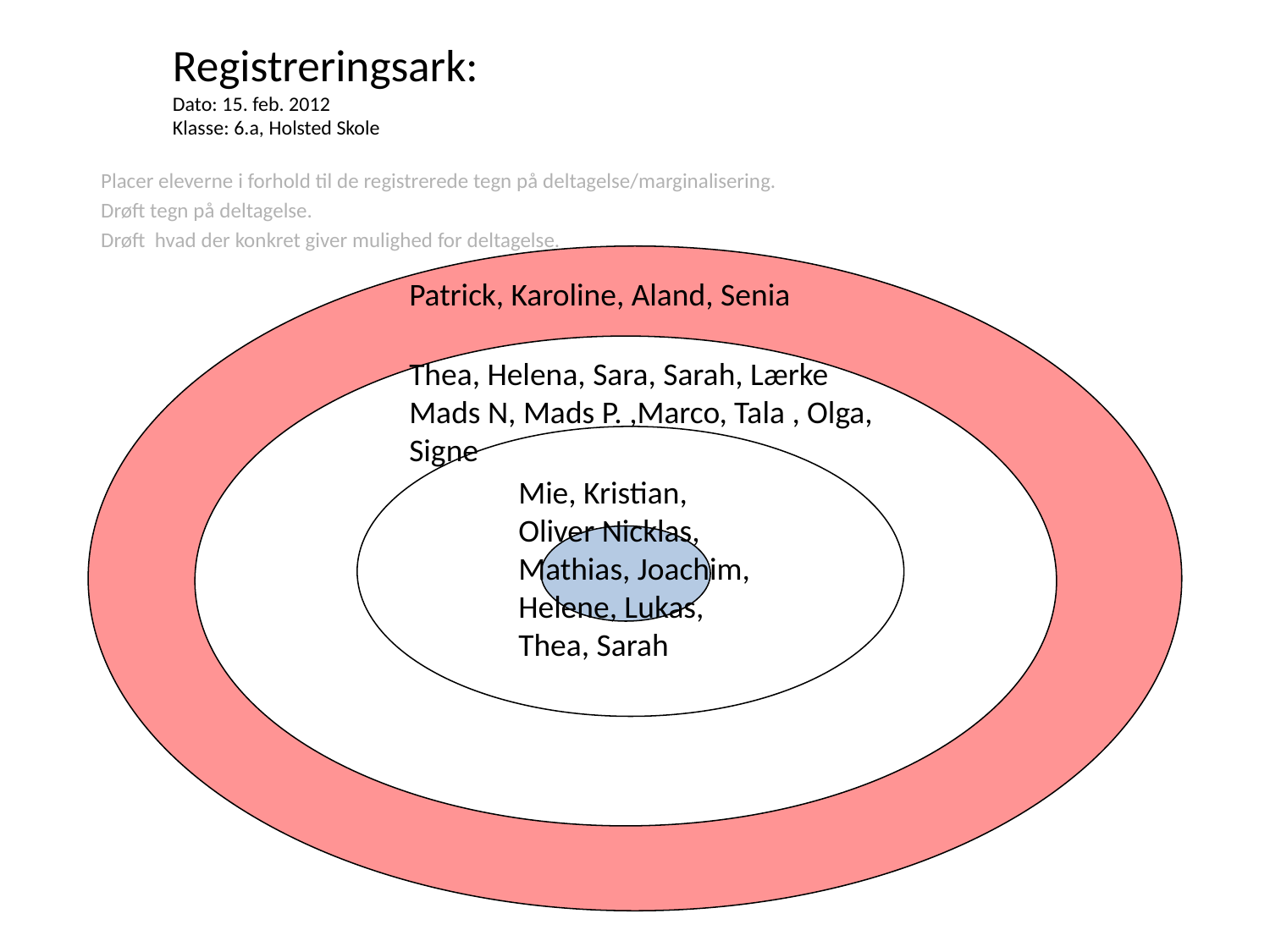

# Registreringsark: Dato: 15. feb. 2012 Klasse: 6.a, Holsted Skole
Placer eleverne i forhold til de registrerede tegn på deltagelse/marginalisering.
Drøft tegn på deltagelse.
Drøft  hvad der konkret giver mulighed for deltagelse.

Patrick, Karoline, Aland, Senia

Thea, Helena, Sara, Sarah, Lærke
Mads N, Mads P. ,Marco, Tala , Olga, Signe

Mie, Kristian, Oliver Nicklas, Mathias, Joachim, Helene, Lukas, Thea, Sarah